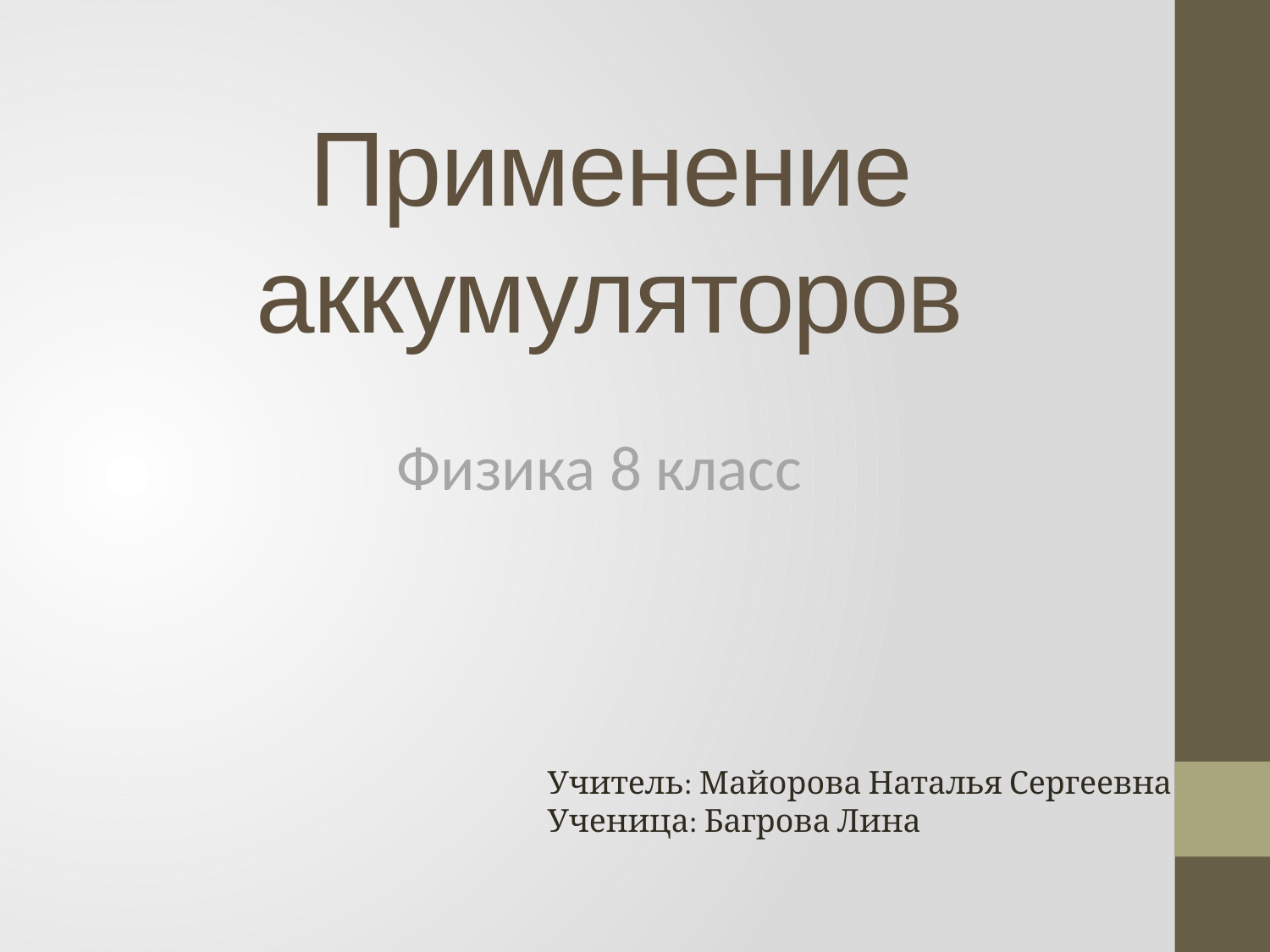

# Применение аккумуляторов
Физика 8 класс

Учитель: Майорова Наталья Сергеевна
Ученица: Багрова Лина